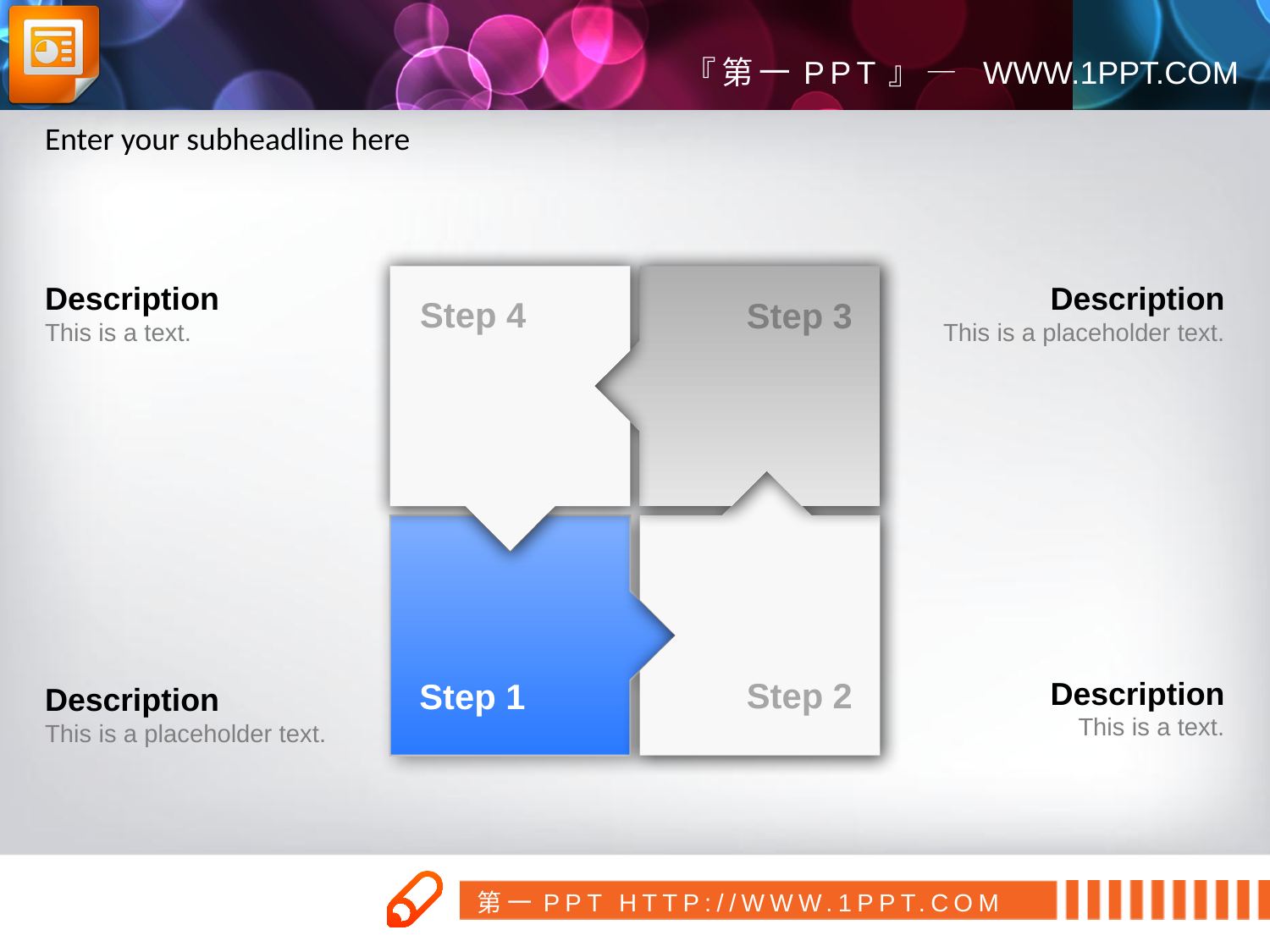

Enter your subheadline here
Description
This is a text.

Step 4

Step 3

Step 2

Step 1
Description
This is a placeholder text.
Description
This is a text.
Description
This is a placeholder text.